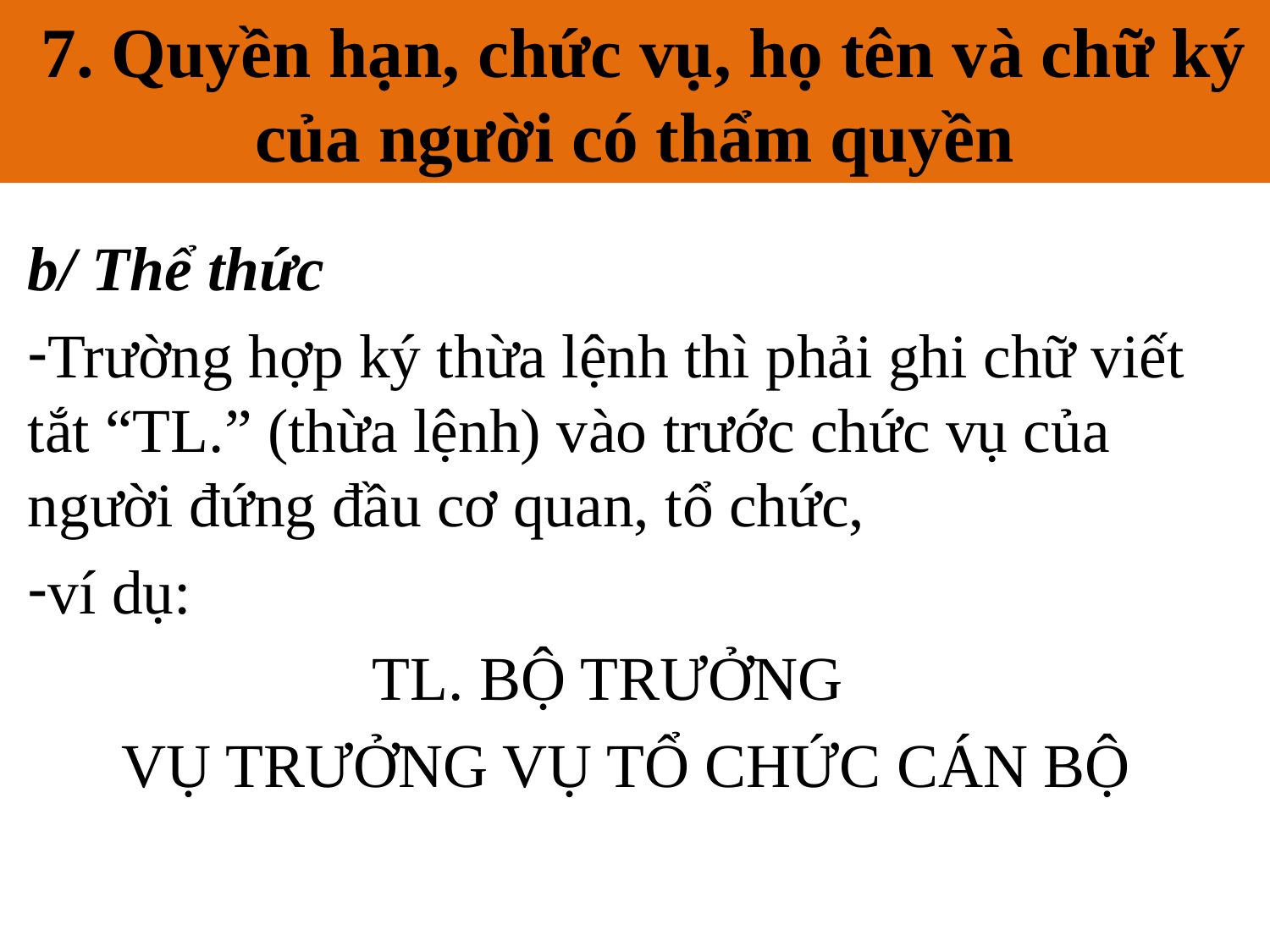

7. Quyền hạn, chức vụ, họ tên và chữ ký của người có thẩm quyền
# 7. Quyền hạn, chức vụ, họ tên và chữ ký của người có thẩm quyền
b/ Thể thức
Trường hợp ký thừa lệnh thì phải ghi chữ viết tắt “TL.” (thừa lệnh) vào trước chức vụ của người đứng đầu cơ quan, tổ chức,
ví dụ:
                      TL. BỘ TRƯỞNG
      VỤ TRƯỞNG VỤ TỔ CHỨC CÁN BỘ